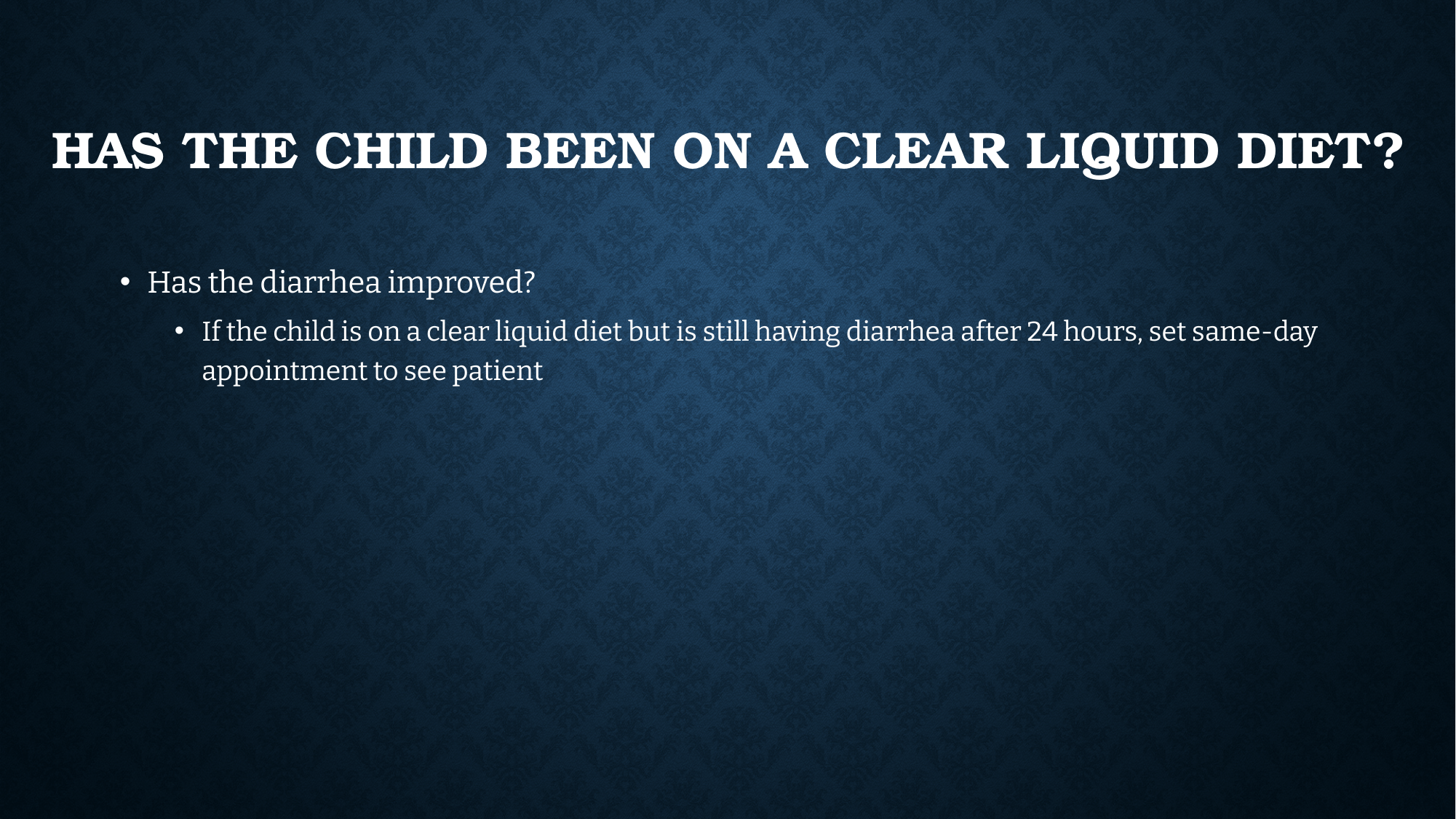

# Has the child been on a clear liquid diet?
Has the diarrhea improved?
If the child is on a clear liquid diet but is still having diarrhea after 24 hours, set same-day appointment to see patient